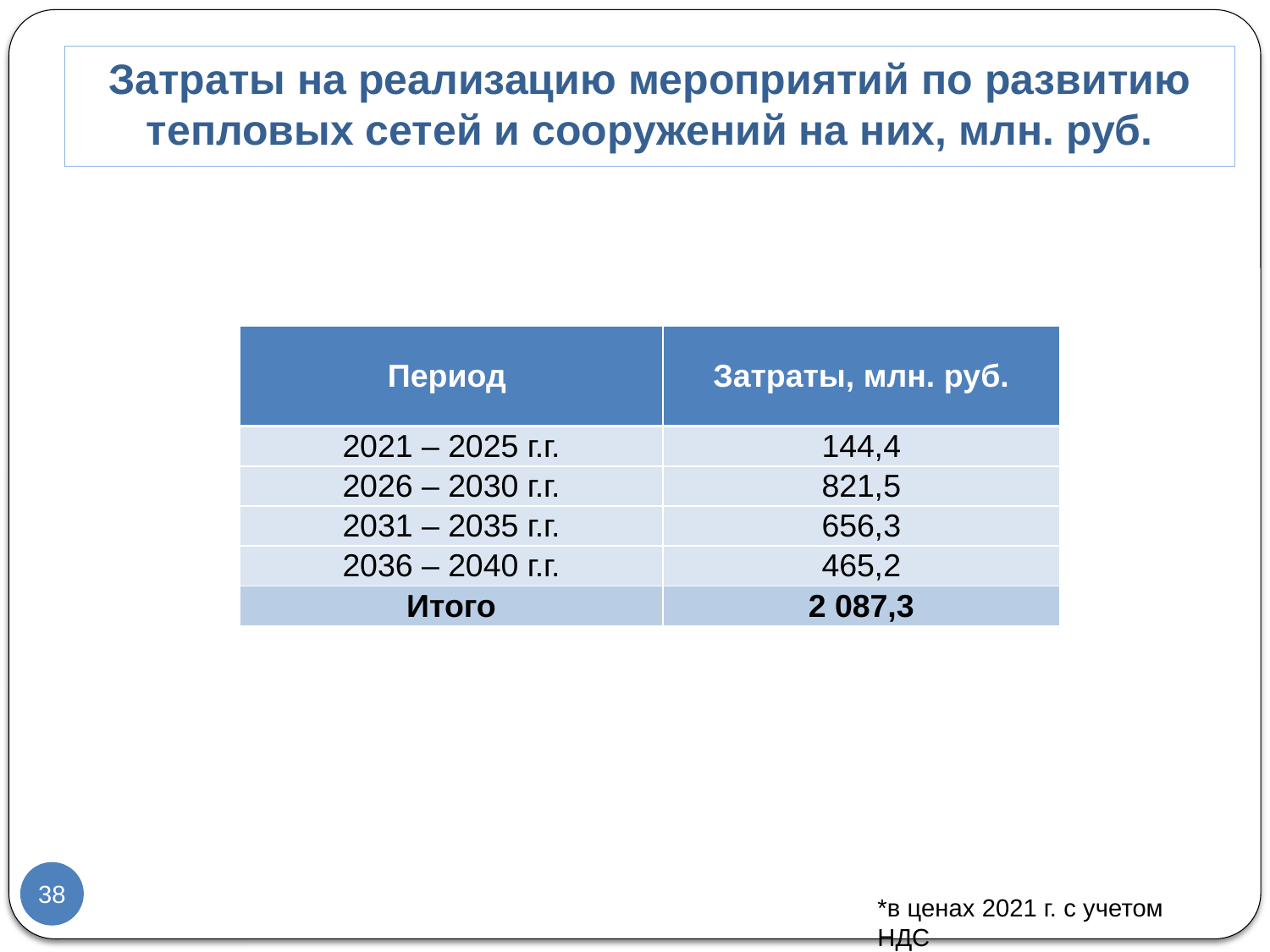

# Затраты на реализацию мероприятий по развитию тепловых сетей и сооружений на них, млн. руб.
| Период | Затраты, млн. руб. |
| --- | --- |
| 2021 – 2025 г.г. | 144,4 |
| 2026 – 2030 г.г. | 821,5 |
| 2031 – 2035 г.г. | 656,3 |
| 2036 – 2040 г.г. | 465,2 |
| Итого | 2 087,3 |
38
*в ценах 2021 г. с учетом НДС